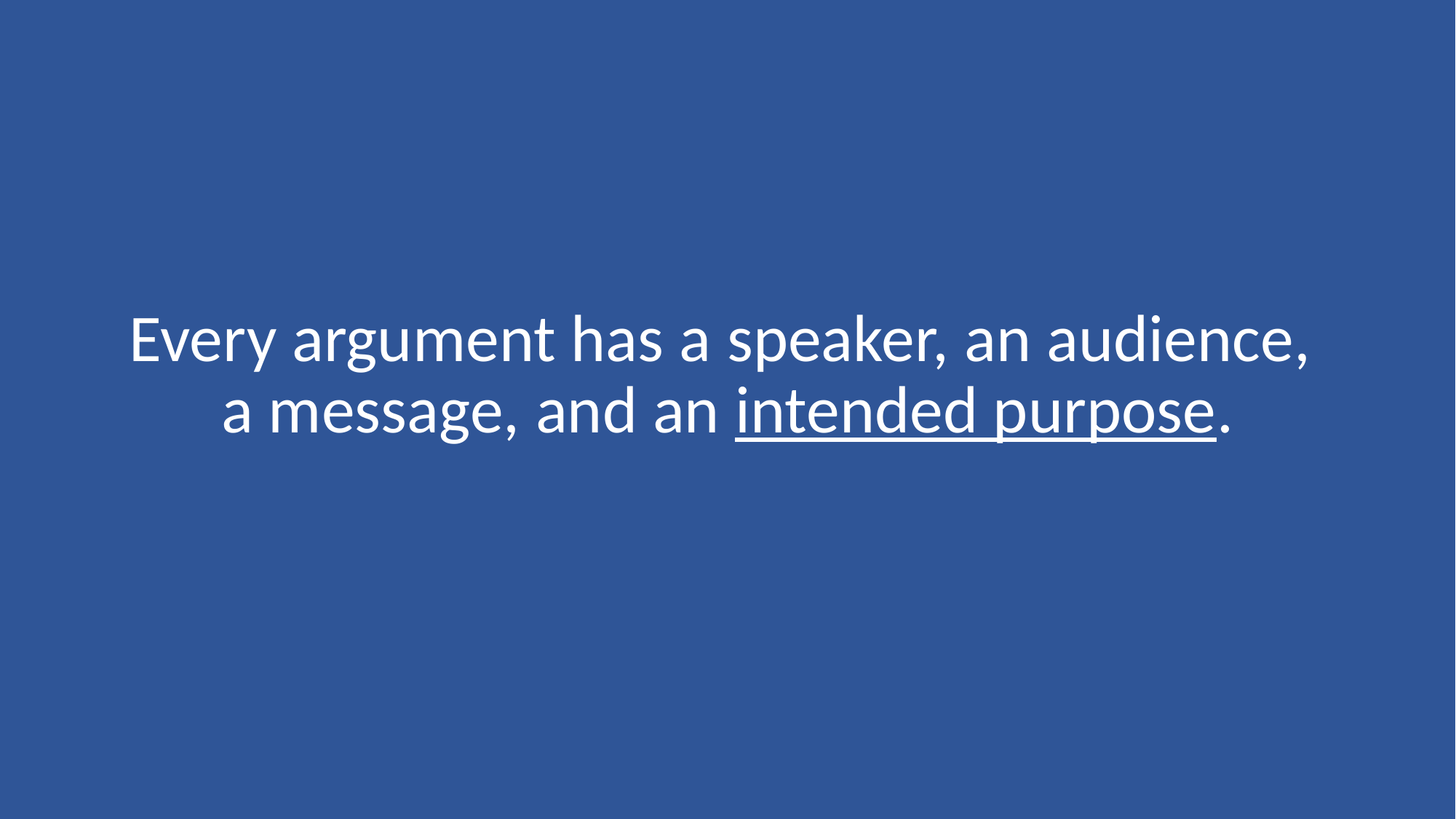

# Every argument has a speaker, an audience, a message, and an intended purpose.